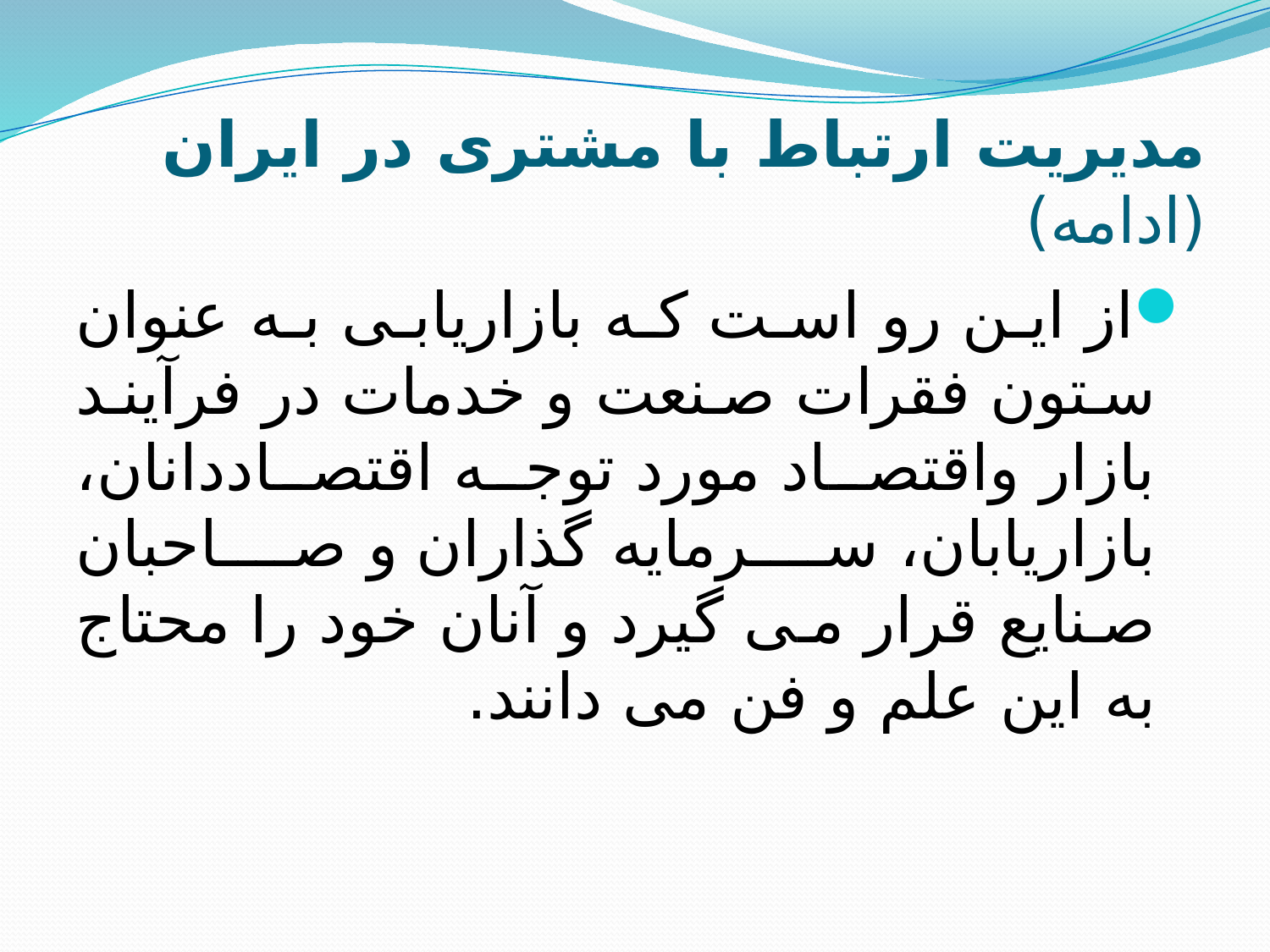

# مدیریت ارتباط با مشتری در ایران (ادامه)
از این رو است که بازاریابی به عنوان ستون فقرات صنعت و خدمات در فرآیند بازار واقتصاد مورد توجه اقتصاددانان، بازاریابان، سرمایه گذاران و صاحبان صنایع قرار می گیرد و آنان خود را محتاج به این علم و فن می دانند.